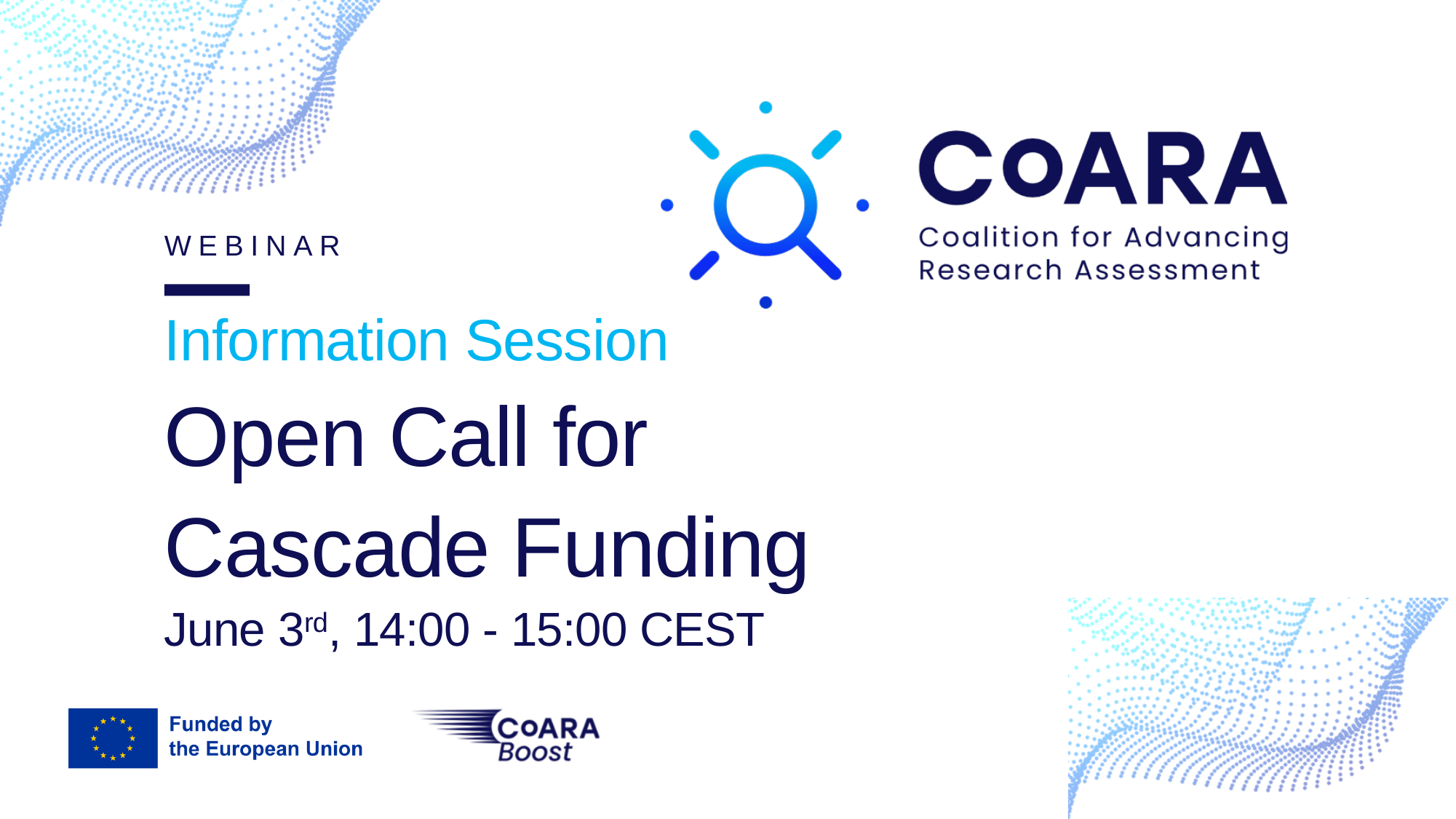

WEBINAR

Information Session
Open Call for
Cascade Funding
June 3rd, 14:00 - 15:00 CEST